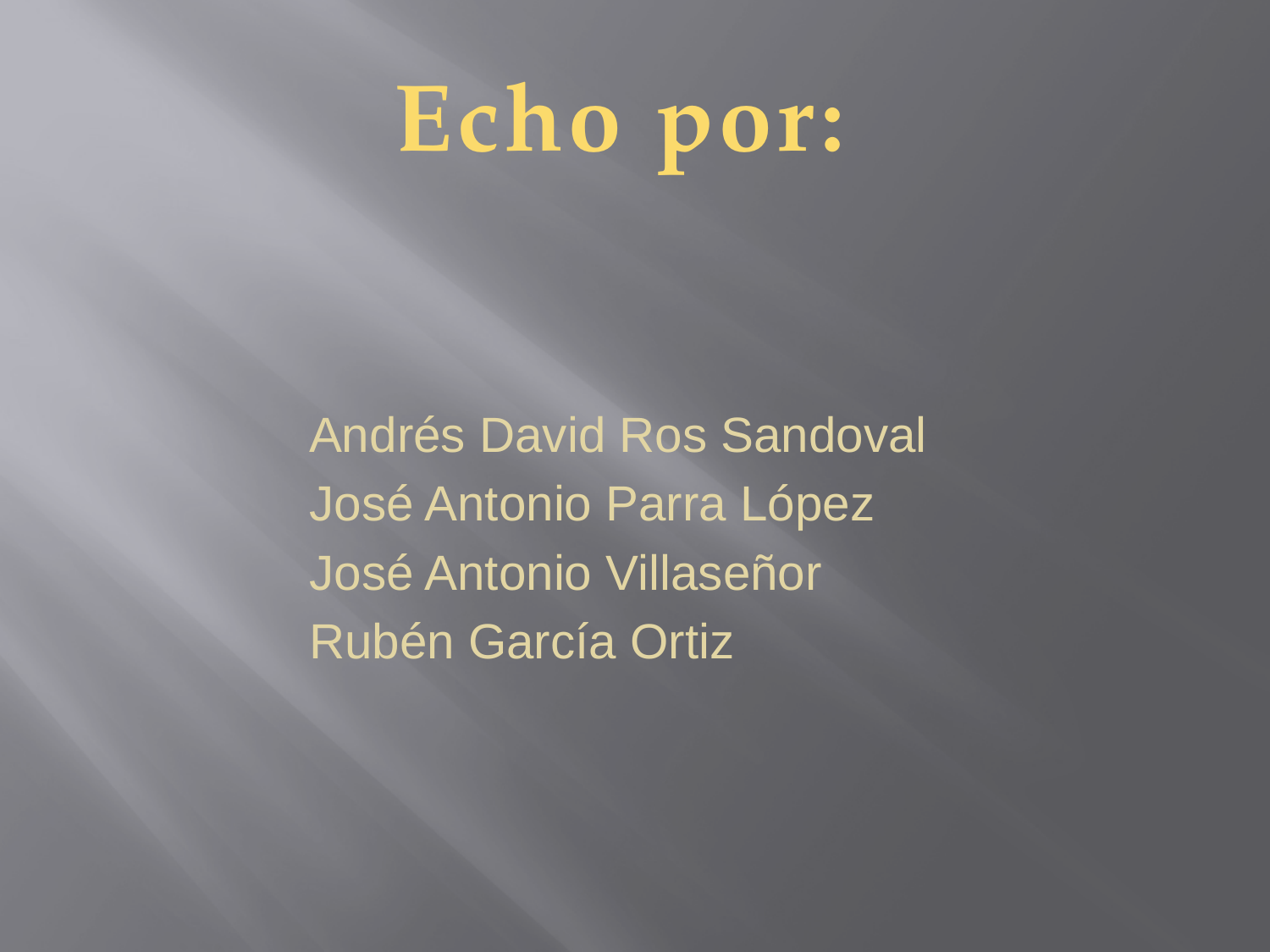

Echo por:
Andrés David Ros Sandoval
José Antonio Parra López
José Antonio Villaseñor
Rubén García Ortiz